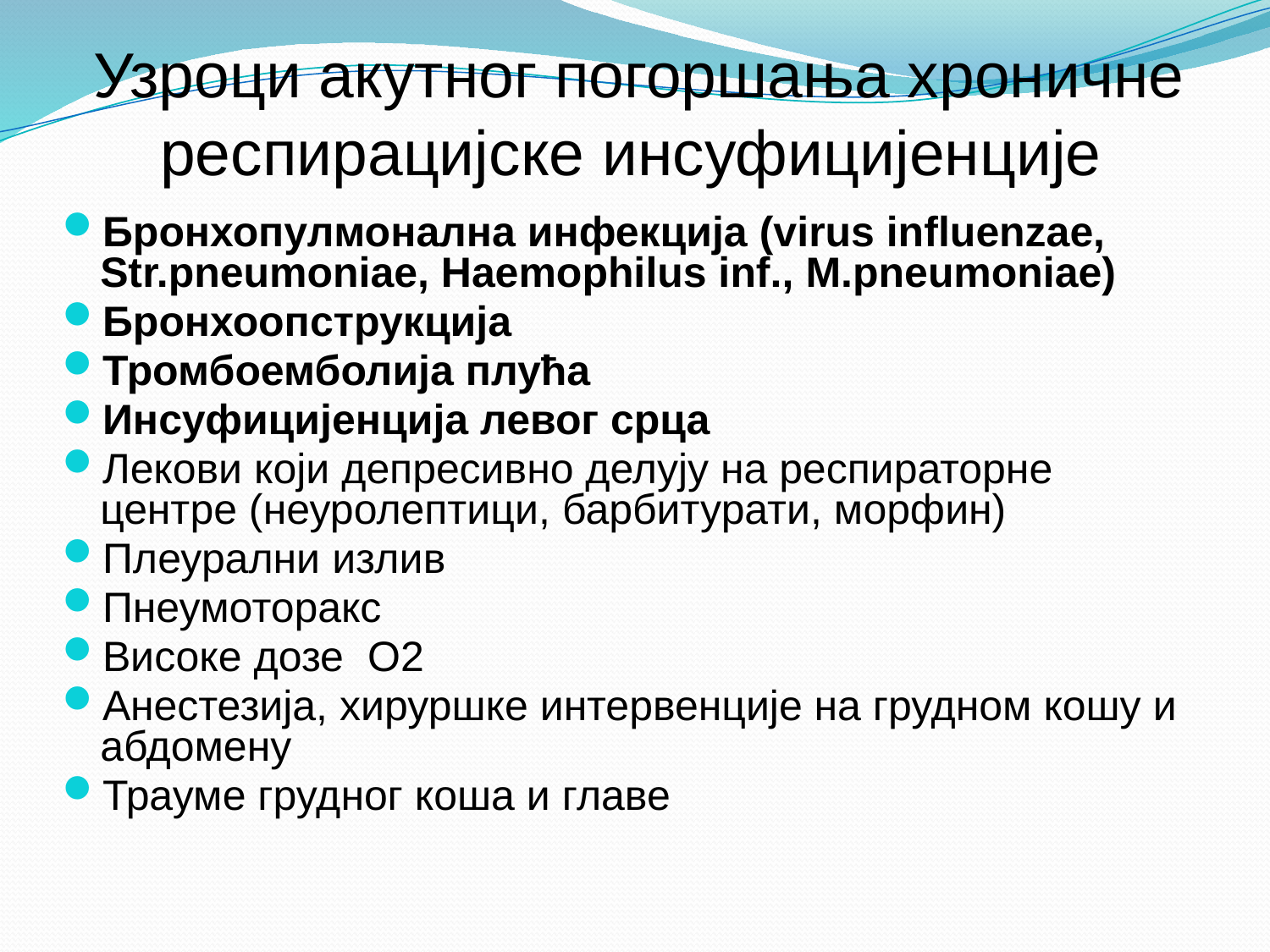

# Узроци акутног погоршања хроничне респирацијске инсуфицијенције
Бронхопулмонална инфекција (virus influenzae, Str.pneumoniae, Haemophilus inf., M.pneumoniae)
Бронхоопструкција
Тромбоемболија плућа
Инсуфицијенција левог срца
Лекови који депресивно делују на респираторне центре (неуролептици, барбитурати, морфин)
Плеурални излив
Пнеумоторакс
Високе дозе  O2
Анестезија, хируршке интервенције на грудном кошу и абдомену
Трауме грудног коша и главе